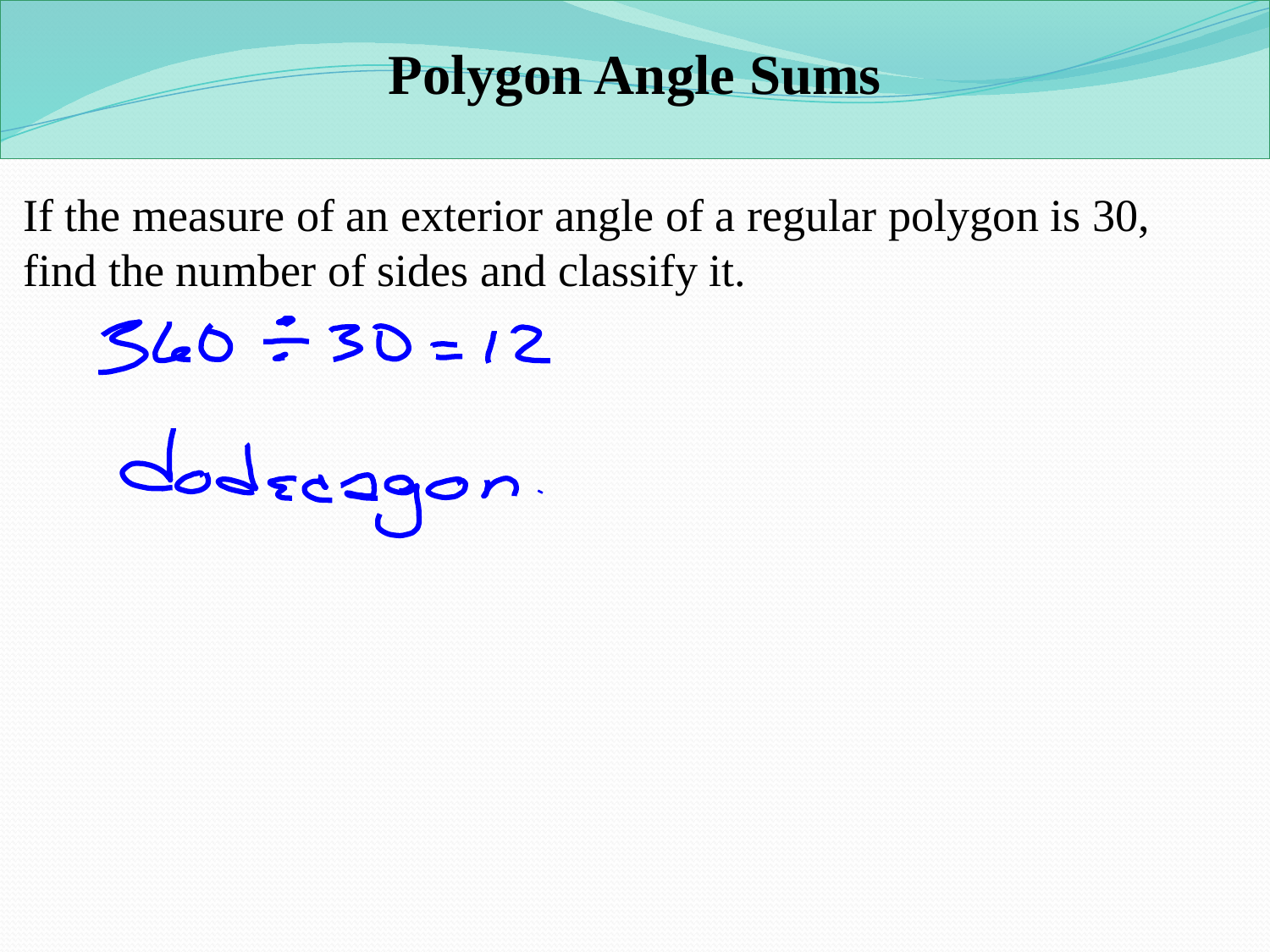

Polygon Angle Sums
If the measure of an exterior angle of a regular polygon is 30, find the number of sides and classify it.